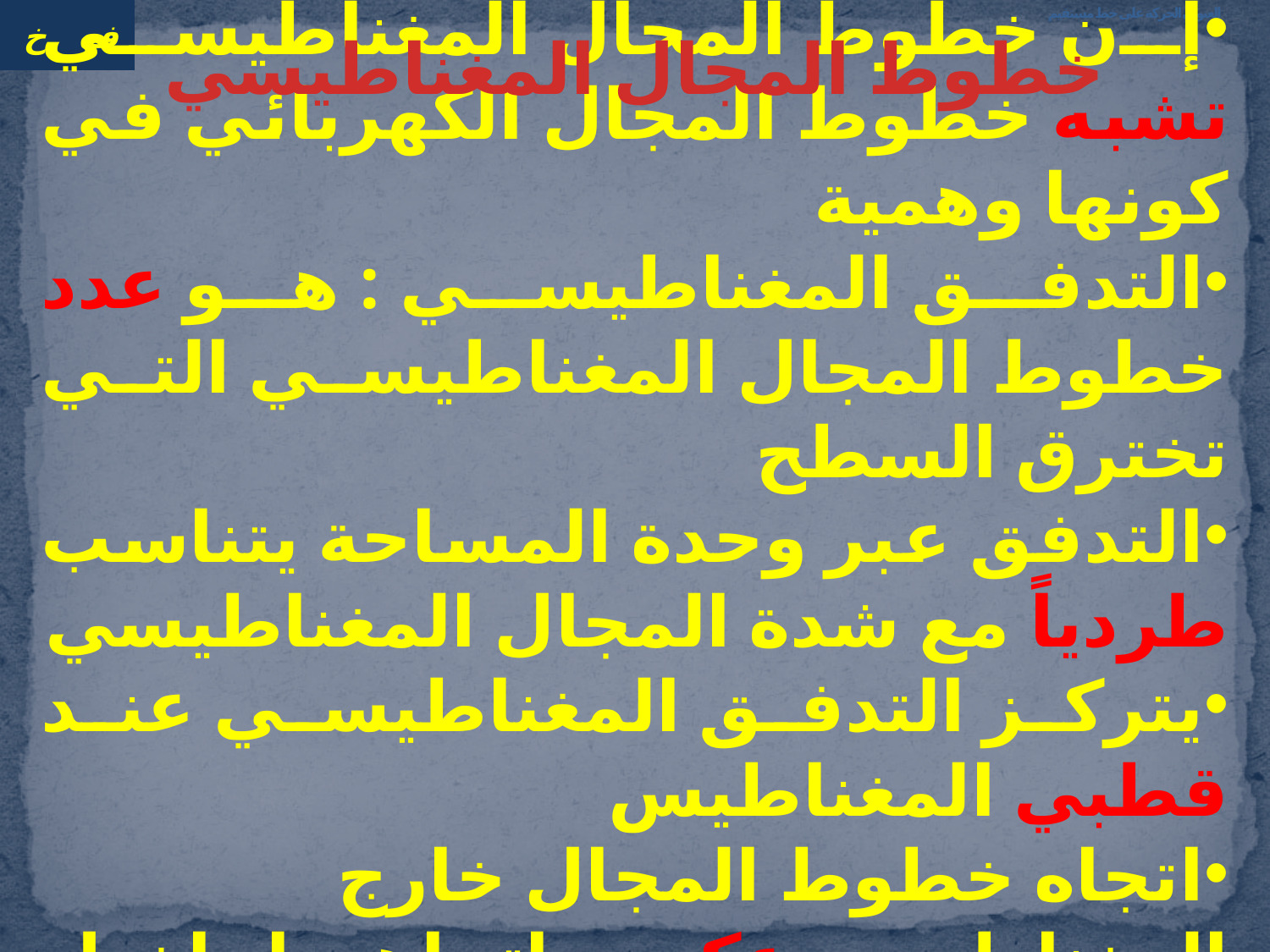

# العنوان الحركة على خط مستقيم
خطوط المجال المغناطيسي
إن خطوط المجال المغناطيسي تشبه خطوط المجال الكهربائي في كونها وهمية
التدفق المغناطيسي : هو عدد خطوط المجال المغناطيسي التي تخترق السطح
التدفق عبر وحدة المساحة يتناسب طردياً مع شدة المجال المغناطيسي
يتركز التدفق المغناطيسي عند قطبي المغناطيس
اتجاه خطوط المجال خارج المغناطيس عكس اتجاهها داخل المغناطيس